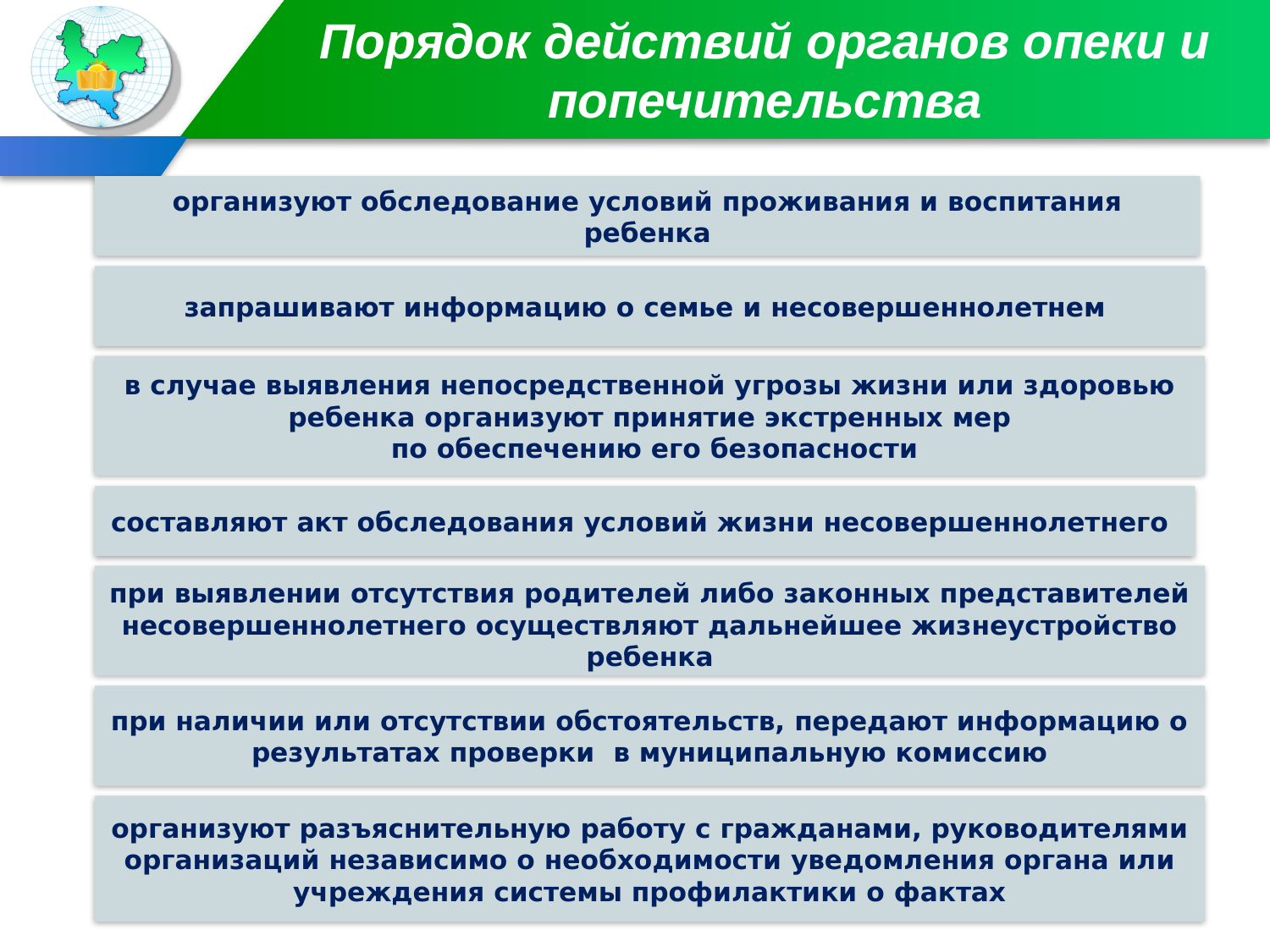

# Порядок действий органов опеки и попечительства
организуют обследование условий проживания и воспитания ребенка
запрашивают информацию о семье и несовершеннолетнем
в случае выявления непосредственной угрозы жизни или здоровью ребенка организуют принятие экстренных мер
 по обеспечению его безопасности
составляют акт обследования условий жизни несовершеннолетнего

при выявлении отсутствия родителей либо законных представителей несовершеннолетнего осуществляют дальнейшее жизнеустройство ребенка

при наличии или отсутствии обстоятельств, передают информацию о результатах проверки  в муниципальную комиссию
организуют разъяснительную работу с гражданами, руководителями организаций независимо о необходимости уведомления органа или учреждения системы профилактики о фактах